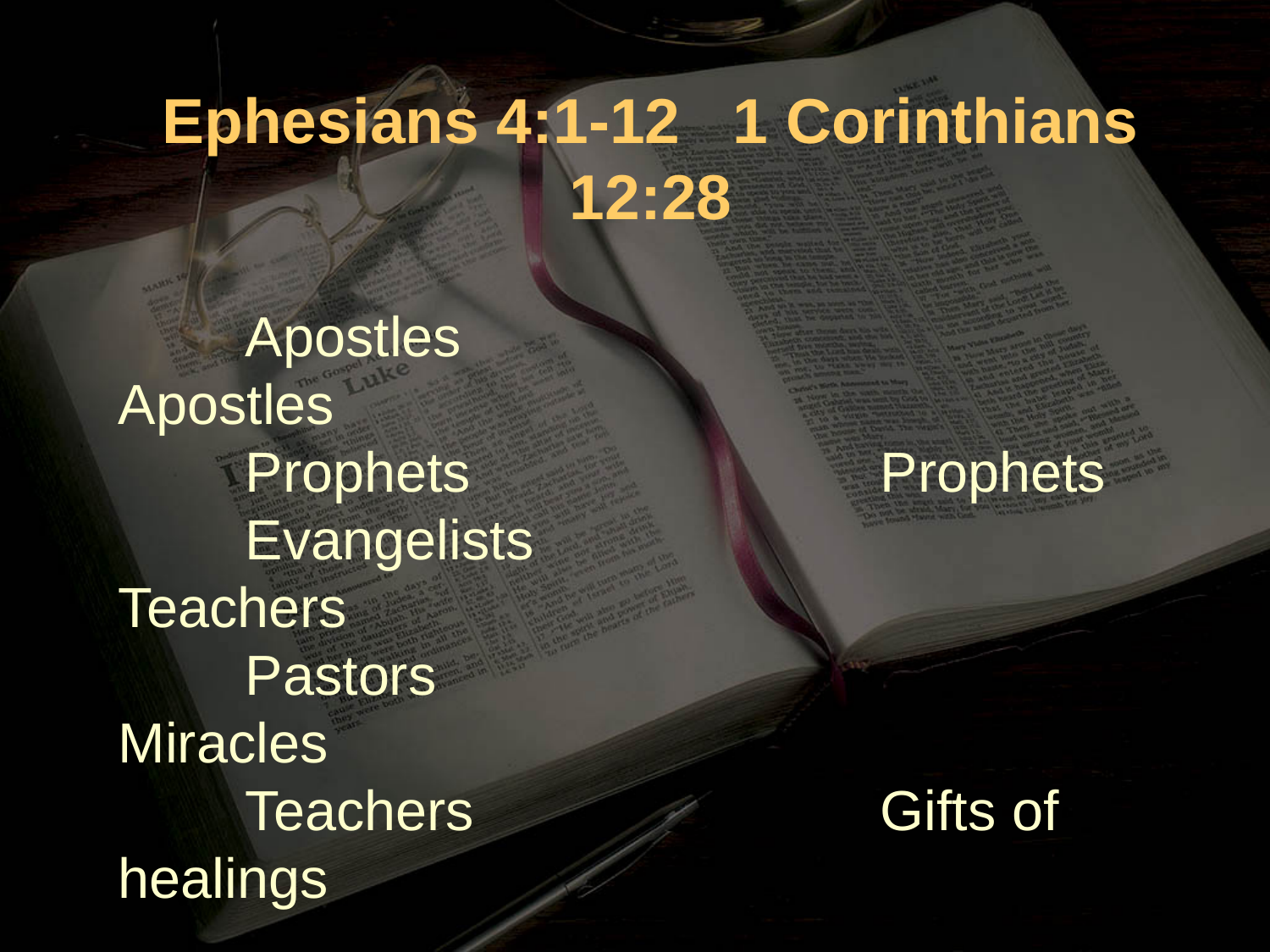

Ephesians 4:1-12   1 Corinthians 12:28

	Apostles					Apostles
	Prophets				Prophets
	Evangelists				Teachers
	Pastors					Miracles
	Teachers 				Gifts of healings
								etc.